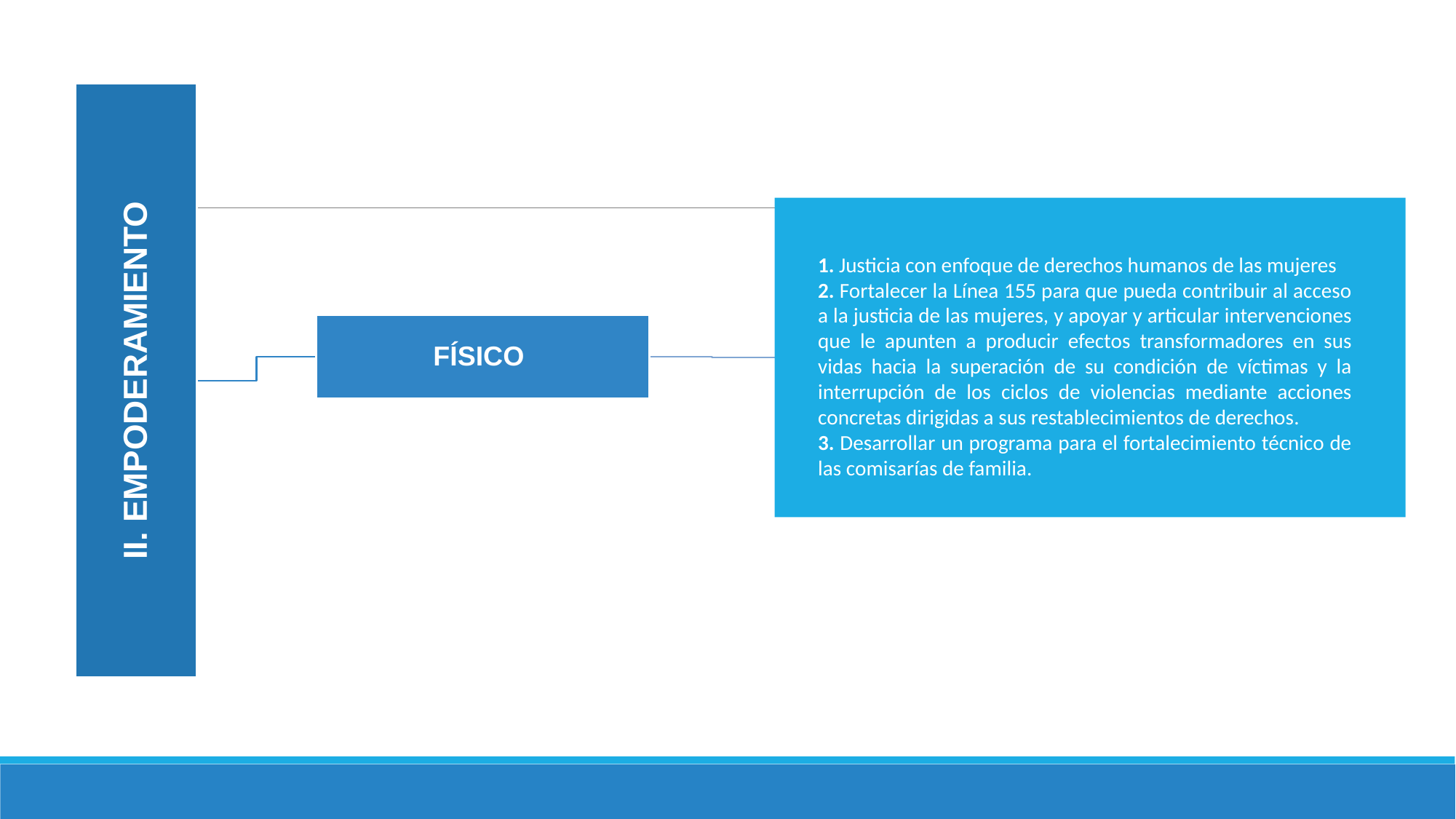

II. EMPODERAMIENTO
FÍSICO

1. Justicia con enfoque de derechos humanos de las mujeres
2. Fortalecer la Línea 155 para que pueda contribuir al acceso a la justicia de las mujeres, y apoyar y articular intervenciones que le apunten a producir efectos transformadores en sus vidas hacia la superación de su condición de víctimas y la interrupción de los ciclos de violencias mediante acciones concretas dirigidas a sus restablecimientos de derechos.
3. Desarrollar un programa para el fortalecimiento técnico de las comisarías de familia.